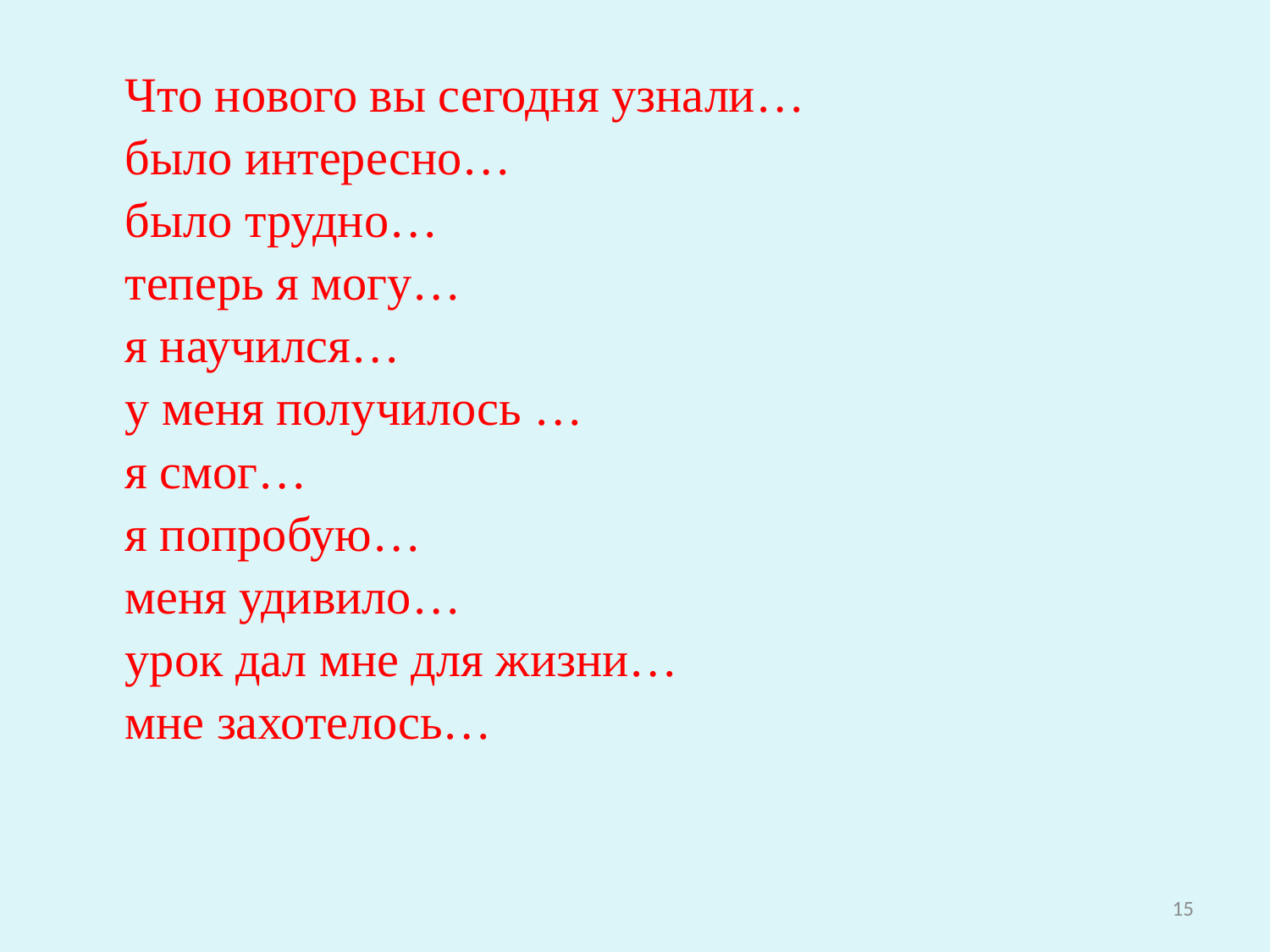

| Что нового вы сегодня узнали… было интересно… было трудно… теперь я могу… я научился… у меня получилось … я смог… я попробую… меня удивило… урок дал мне для жизни… мне захотелось… |
| --- |

15